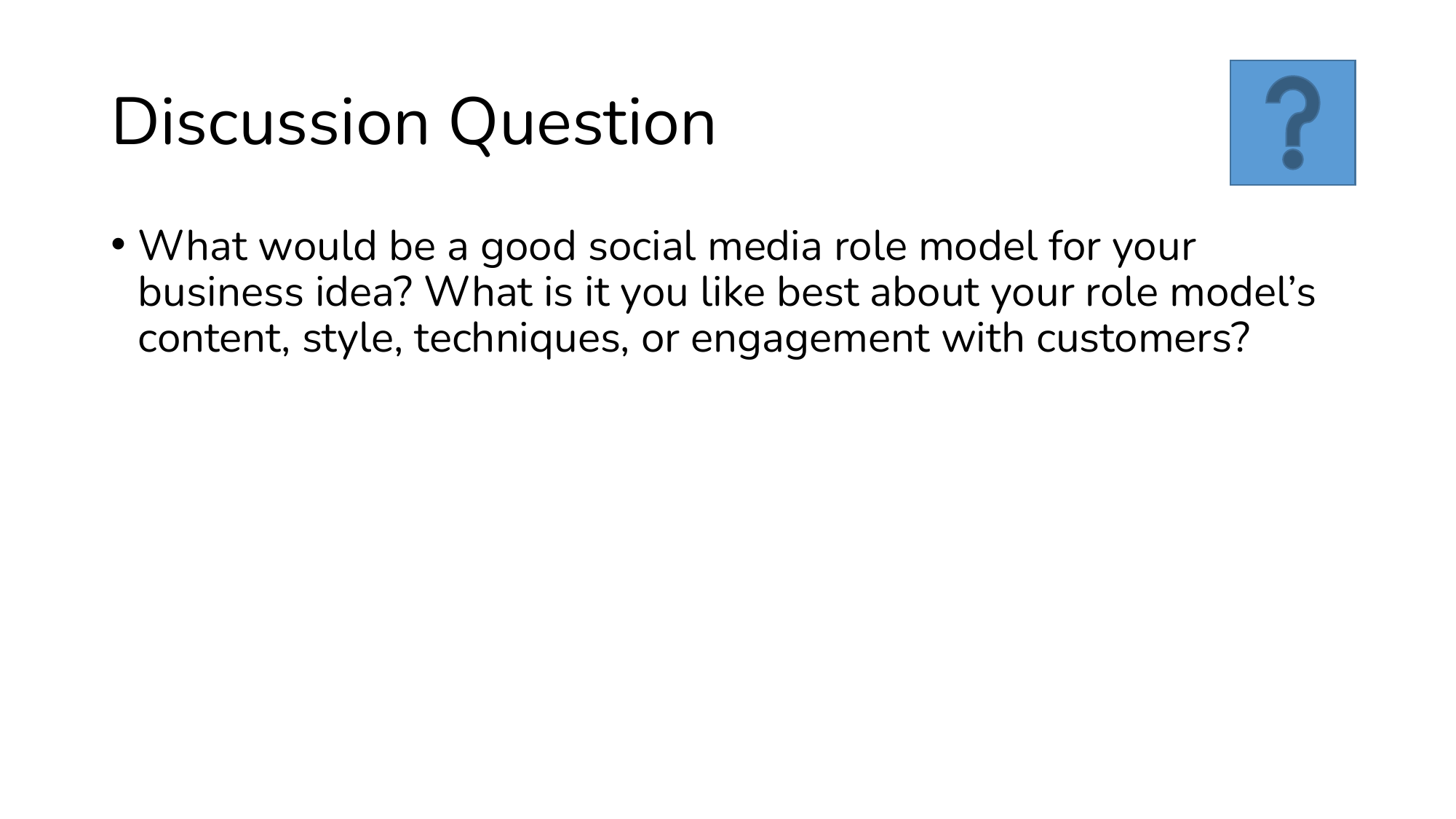

# Discussion Question

What would be a good social media role model for your business idea? What is it you like best about your role model’s content, style, techniques, or engagement with customers?